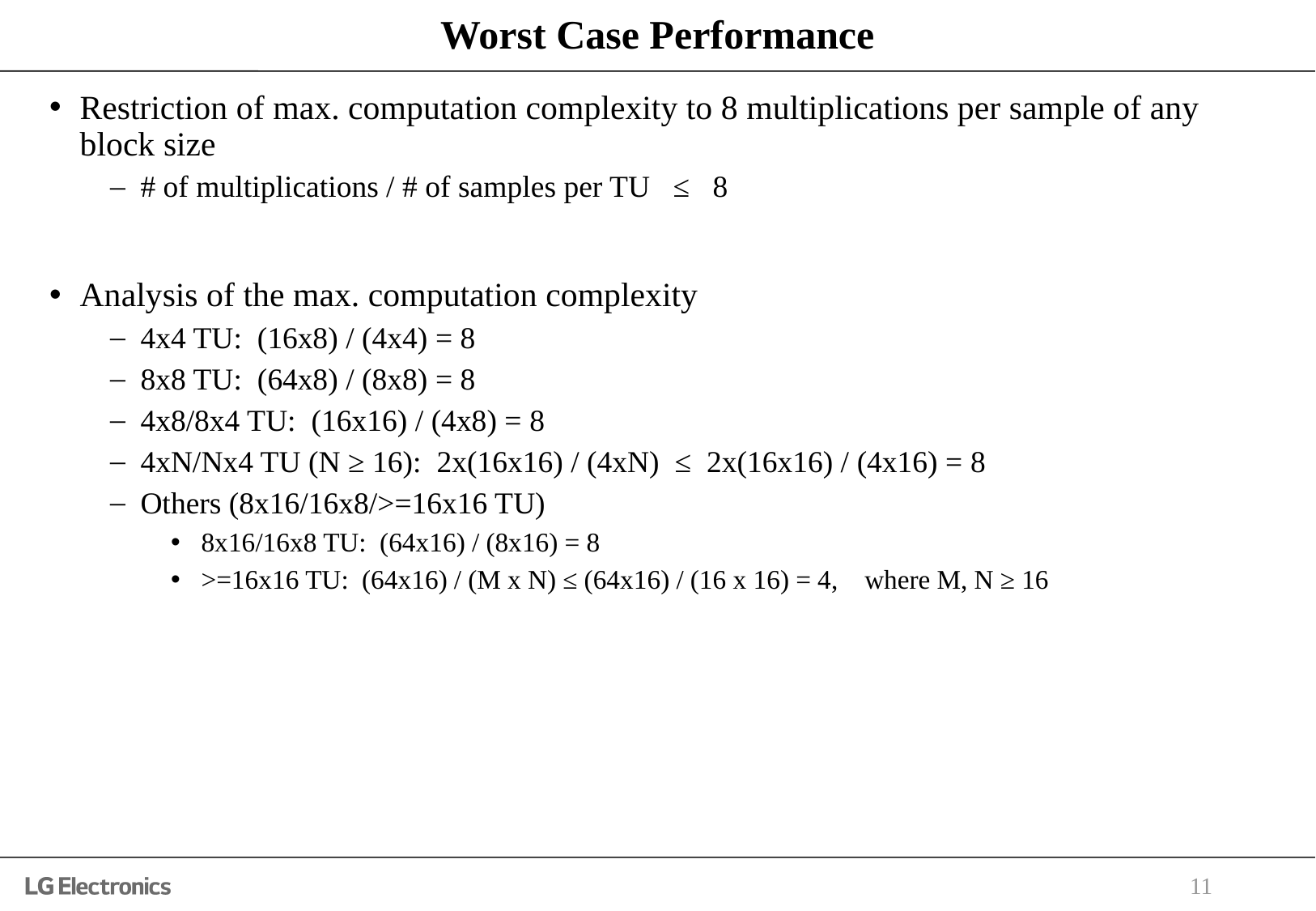

# Worst Case Performance
Restriction of max. computation complexity to 8 multiplications per sample of any block size
# of multiplications / # of samples per TU   ≤   8

Analysis of the max. computation complexity
4x4 TU:  (16x8) / (4x4) = 8
8x8 TU:  (64x8) / (8x8) = 8
4x8/8x4 TU:  (16x16) / (4x8) = 8
4xN/Nx4 TU (N ≥ 16):  2x(16x16) / (4xN)  ≤  2x(16x16) / (4x16) = 8
Others (8x16/16x8/>=16x16 TU)
8x16/16x8 TU:  (64x16) / (8x16) = 8
>=16x16 TU:  (64x16) / (M x N) ≤ (64x16) / (16 x 16) = 4,    where M, N ≥ 16

11